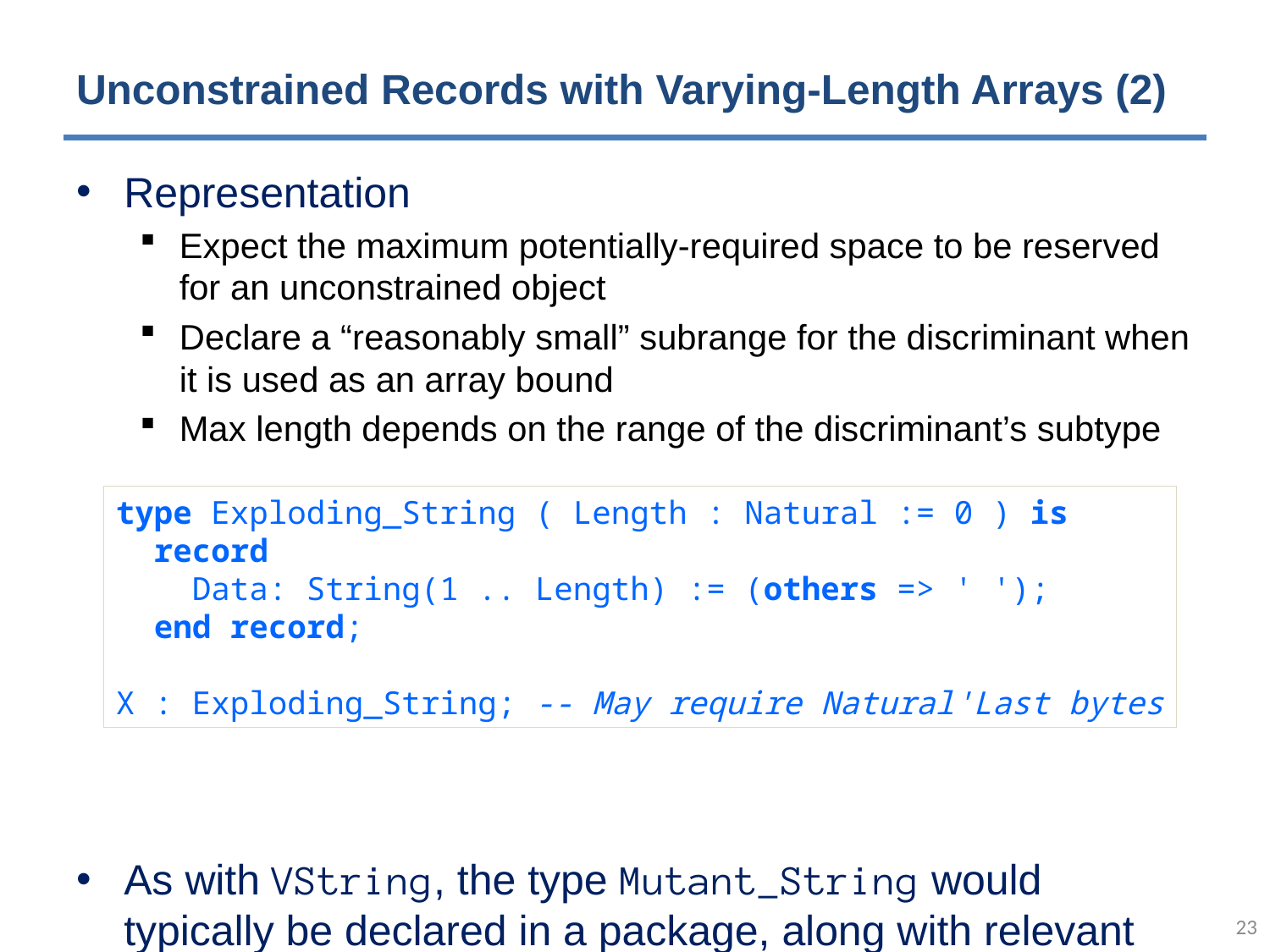

# Unconstrained Records with Varying-Length Arrays (2)
Representation
Expect the maximum potentially-required space to be reserved for an unconstrained object
Declare a “reasonably small” subrange for the discriminant when it is used as an array bound
Max length depends on the range of the discriminant’s subtype

As with VString, the type Mutant_String would typically be declared in a package, along with relevant subprograms

type Exploding_String ( Length : Natural := 0 ) is
  record
    Data: String(1 .. Length) := (others => ' ');
  end record;

X : Exploding_String; -- May require Natural'Last bytes
23